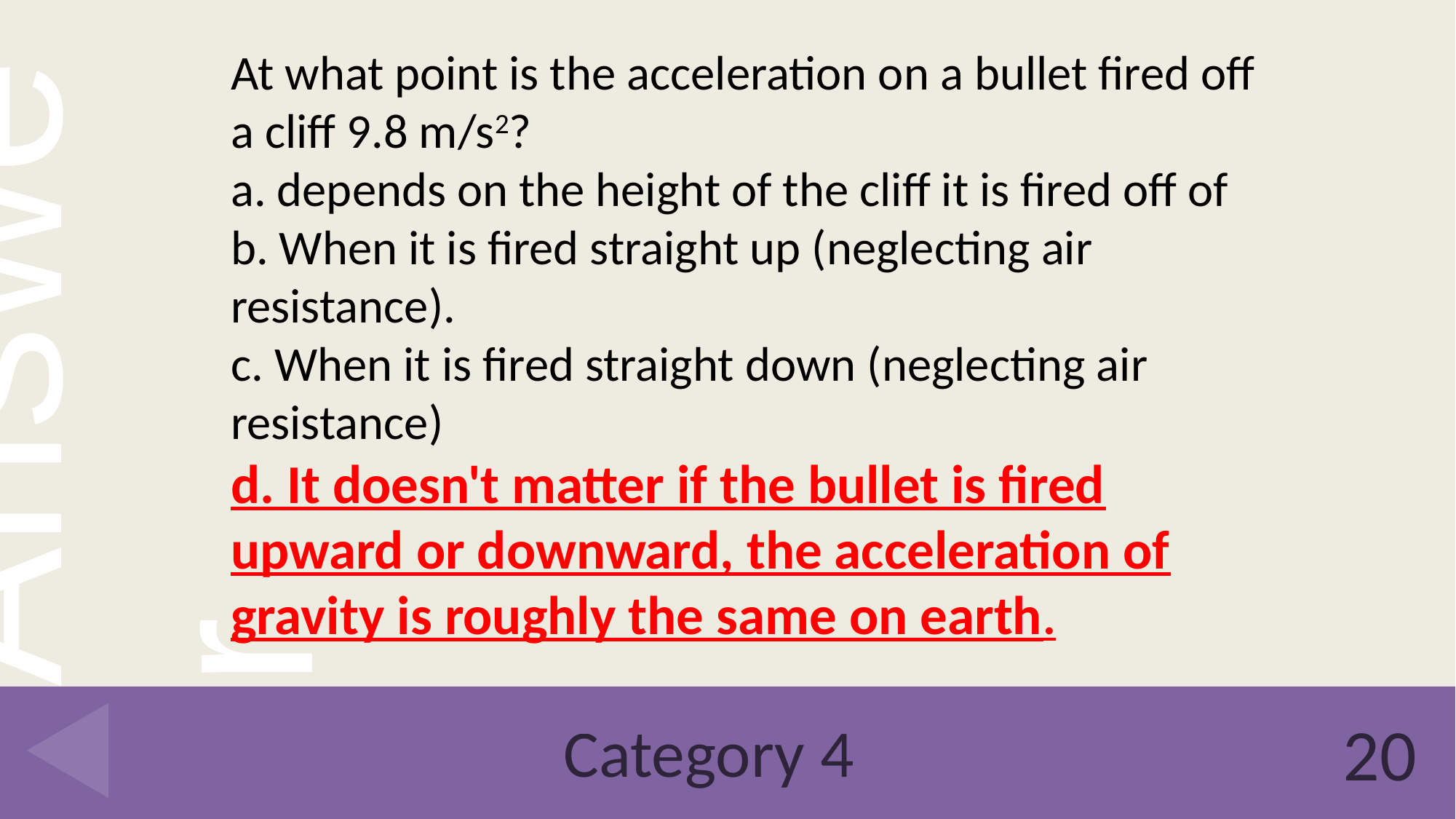

At what point is the acceleration on a bullet fired off a cliff 9.8 m/s2?
a. depends on the height of the cliff it is fired off of
b. When it is fired straight up (neglecting air resistance).
c. When it is fired straight down (neglecting air resistance)
d. It doesn't matter if the bullet is fired upward or downward, the acceleration of gravity is roughly the same on earth.
# Category 4
20